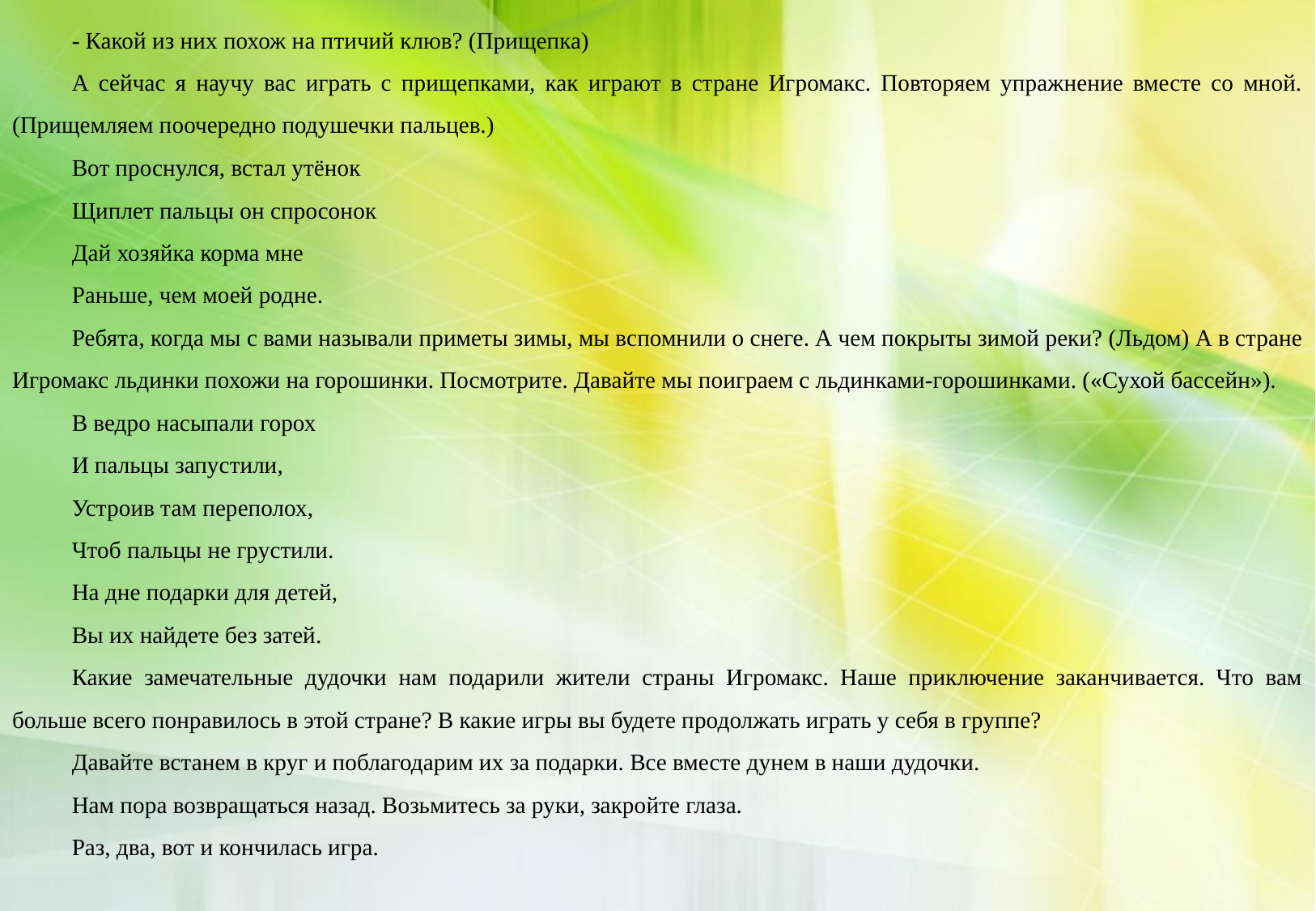

- Какой из них похож на птичий клюв? (Прищепка)
А сейчас я научу вас играть с прищепками, как играют в стране Игромакс. Повторяем упражнение вместе со мной. (Прищемляем поочередно подушечки пальцев.)
Вот проснулся, встал утёнок
Щиплет пальцы он спросонок
Дай хозяйка корма мне
Раньше, чем моей родне.
Ребята, когда мы с вами называли приметы зимы, мы вспомнили о снеге. А чем покрыты зимой реки? (Льдом) А в стране Игромакс льдинки похожи на горошинки. Посмотрите. Давайте мы поиграем с льдинками-горошинками. («Сухой бассейн»).
В ведро насыпали горох
И пальцы запустили,
Устроив там переполох,
Чтоб пальцы не грустили.
На дне подарки для детей,
Вы их найдете без затей.
Какие замечательные дудочки нам подарили жители страны Игромакс. Наше приключение заканчивается. Что вам больше всего понравилось в этой стране? В какие игры вы будете продолжать играть у себя в группе?
Давайте встанем в круг и поблагодарим их за подарки. Все вместе дунем в наши дудочки.
Нам пора возвращаться назад. Возьмитесь за руки, закройте глаза.
Раз, два, вот и кончилась игра.